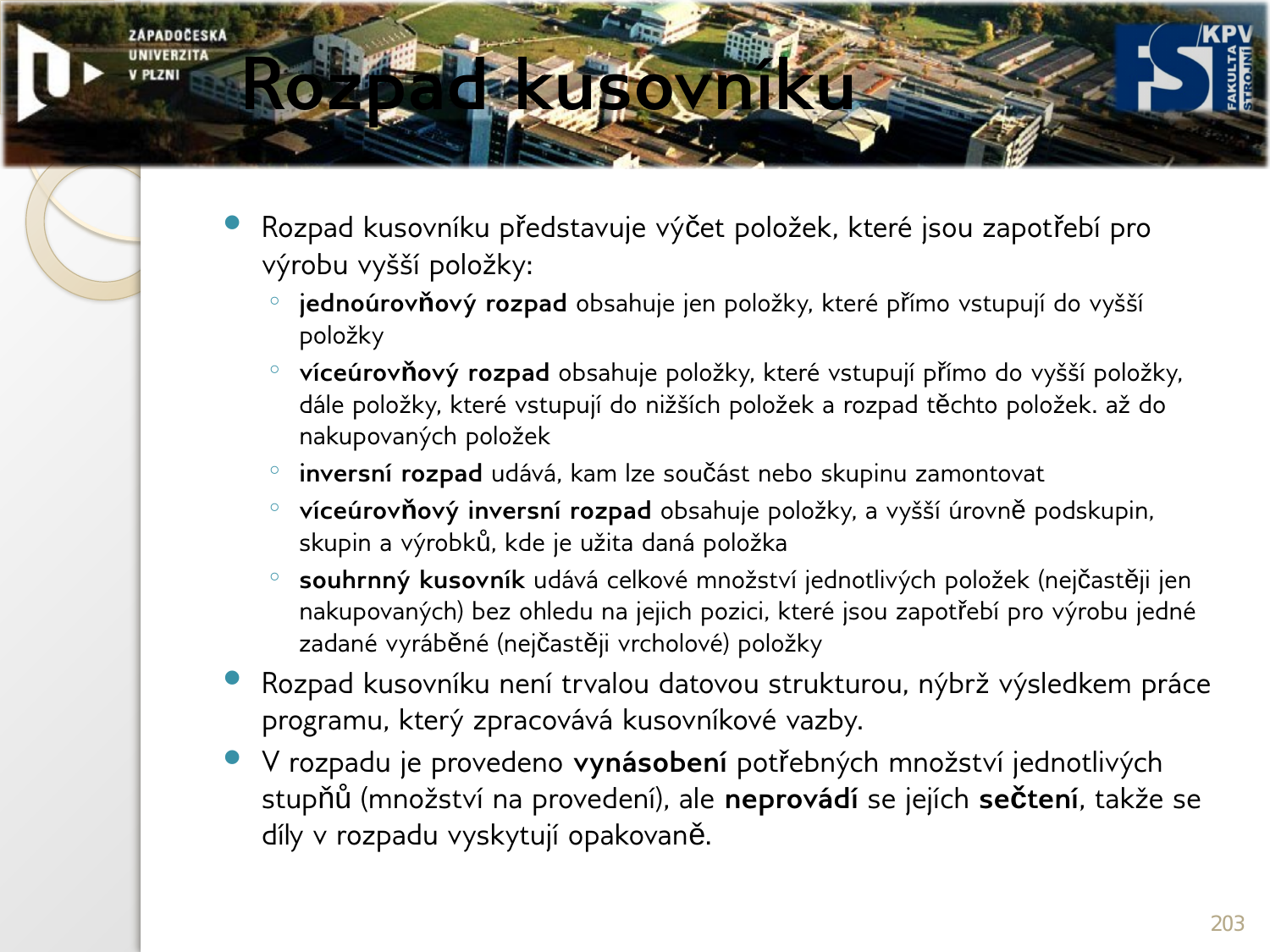

# Rozpad kusovníku
Rozpad kusovníku představuje výčet položek, které jsou zapotřebí pro výrobu vyšší položky:
jednoúrovňový rozpad obsahuje jen položky, které přímo vstupují do vyšší položky
víceúrovňový rozpad obsahuje položky, které vstupují přímo do vyšší položky, dále položky, které vstupují do nižších položek a rozpad těchto položek. až do nakupovaných položek
inversní rozpad udává, kam lze součást nebo skupinu zamontovat
víceúrovňový inversní rozpad obsahuje položky, a vyšší úrovně podskupin, skupin a výrobků, kde je užita daná položka
souhrnný kusovník udává celkové množství jednotlivých položek (nejčastěji jen nakupovaných) bez ohledu na jejich pozici, které jsou zapotřebí pro výrobu jedné zadané vyráběné (nejčastěji vrcholové) položky
Rozpad kusovníku není trvalou datovou strukturou, nýbrž výsledkem práce programu, který zpracovává kusovníkové vazby.
V rozpadu je provedeno vynásobení potřebných množství jednotlivých stupňů (množství na provedení), ale neprovádí se jejích sečtení, takže se díly v rozpadu vyskytují opakovaně.
203